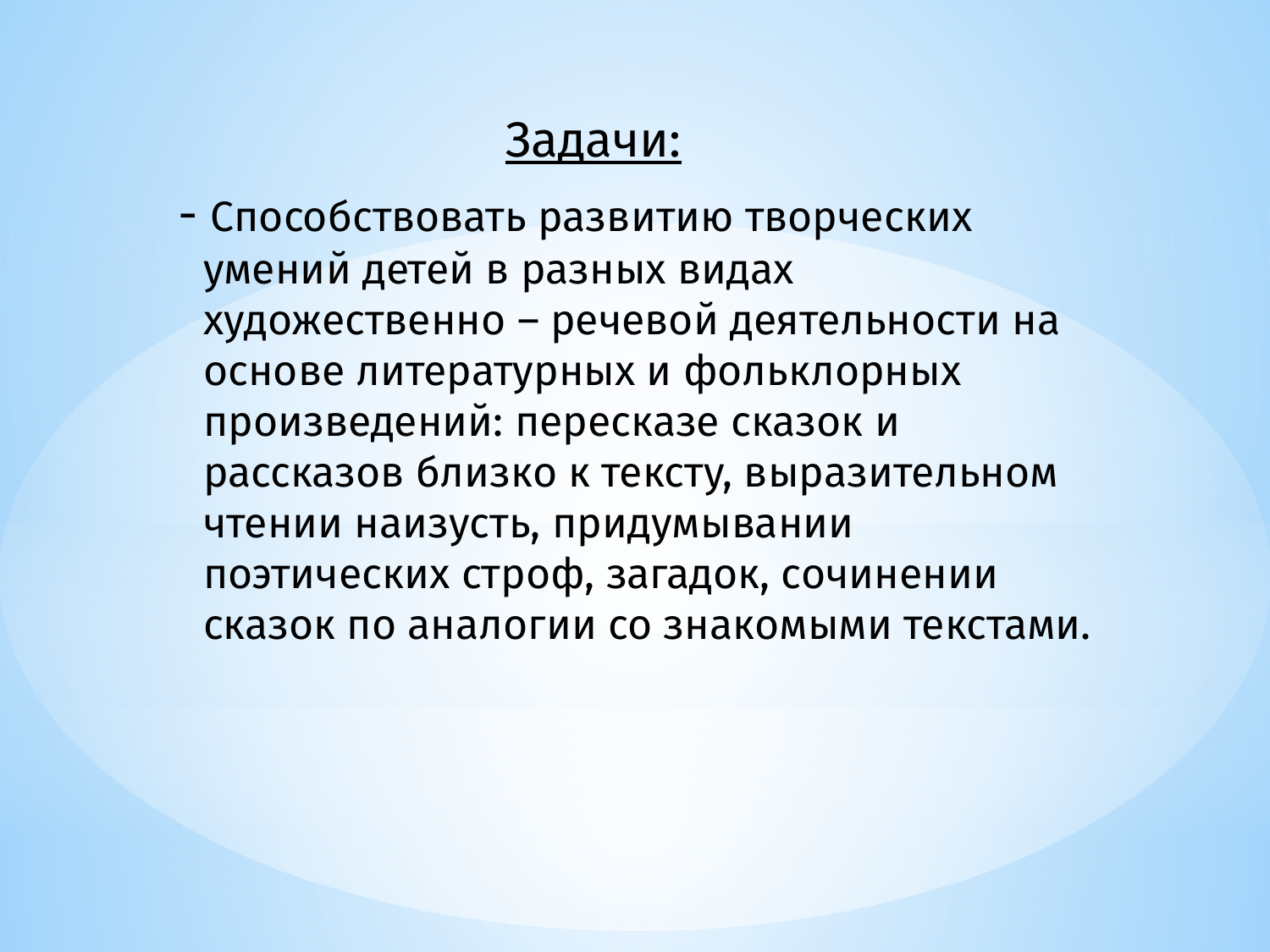

Задачи:
- Способствовать развитию творческих умений детей в разных видах художественно – речевой деятельности на основе литературных и фольклорных произведений: пересказе сказок и рассказов близко к тексту, выразительном чтении наизусть, придумывании поэтических строф, загадок, сочинении сказок по аналогии со знакомыми текстами.